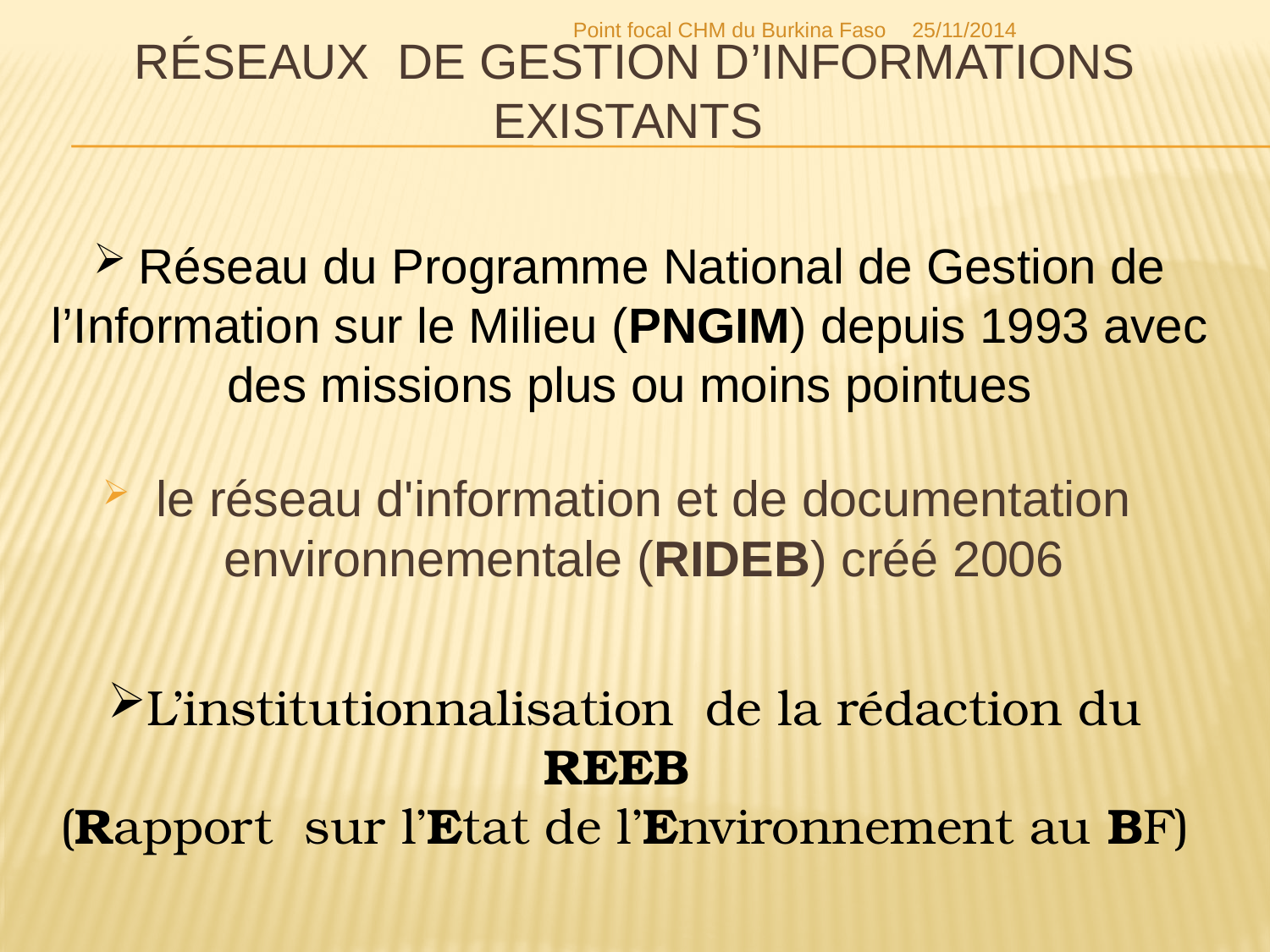

# Réseaux  de gestion d’informations existants
Point focal CHM du Burkina Faso
25/11/2014
 Réseau du Programme National de Gestion de l’Information sur le Milieu (PNGIM) depuis 1993 avec des missions plus ou moins pointues

le réseau d'information et de documentation environnementale (RIDEB) créé 2006

L’institutionnalisation  de la rédaction du REEB
(Rapport  sur l’Etat de l’Environnement au BF)